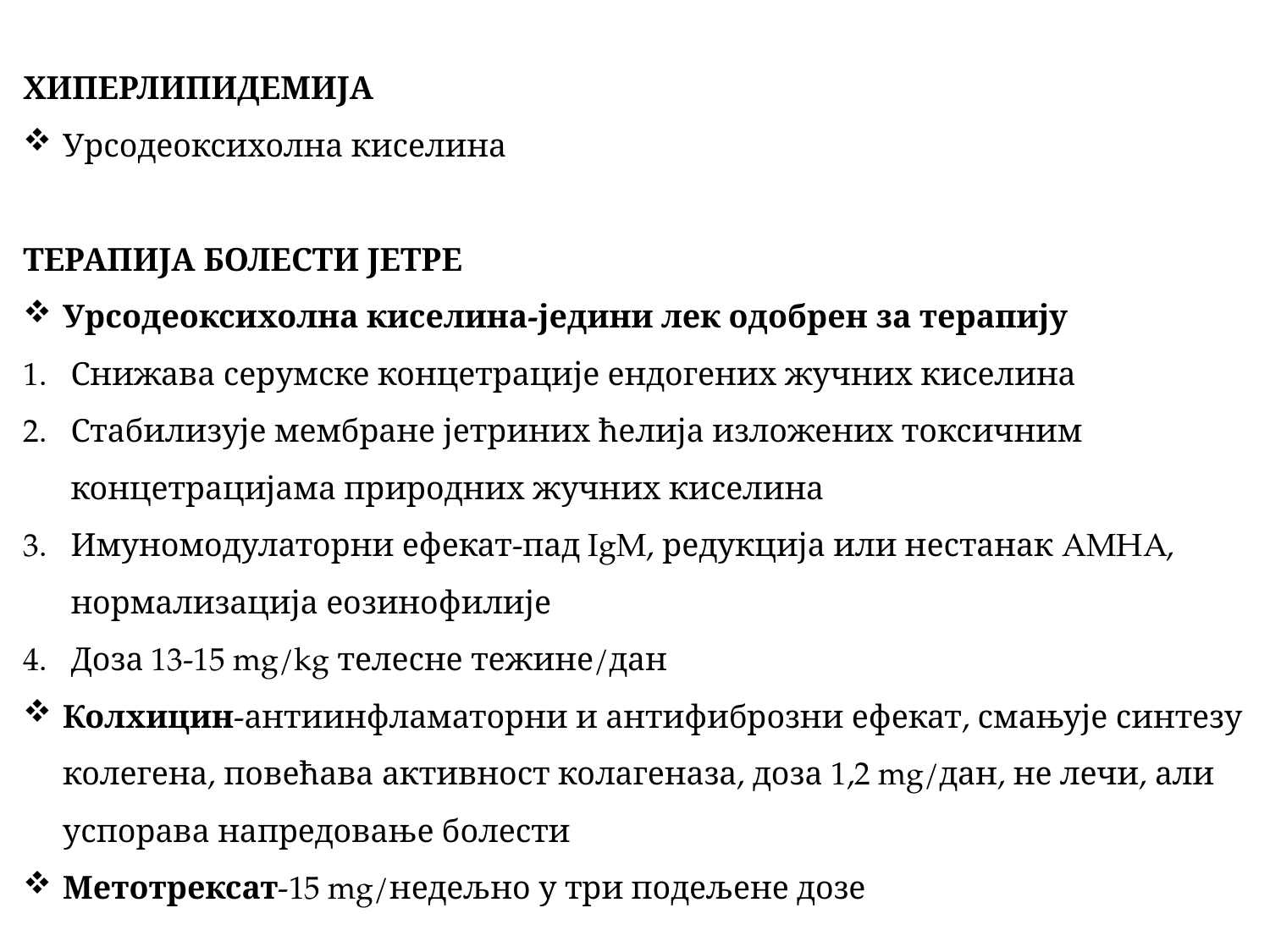

ХИПЕРЛИПИДЕМИЈА
Урсодеоксихолна киселина

ТЕРАПИЈА БОЛЕСТИ ЈЕТРЕ
Урсодеоксихолна киселина-једини лек одобрен за терапију
Снижава серумске концетрације ендогених жучних киселина
Стабилизује мембране јетриних ћелија изложених токсичним концетрацијама природних жучних киселина
Имуномодулаторни ефекат-пад IgM, редукција или нестанак AMHA, нормализација еозинофилије
Доза 13-15 mg/kg телесне тежине/дан
Колхицин-антиинфламаторни и антифиброзни ефекат, смањује синтезу колегена, повећава активност колагеназа, доза 1,2 mg/дан, не лечи, али успорава напредовање болести
Метотрексат-15 mg/недељно у три подељене дозе